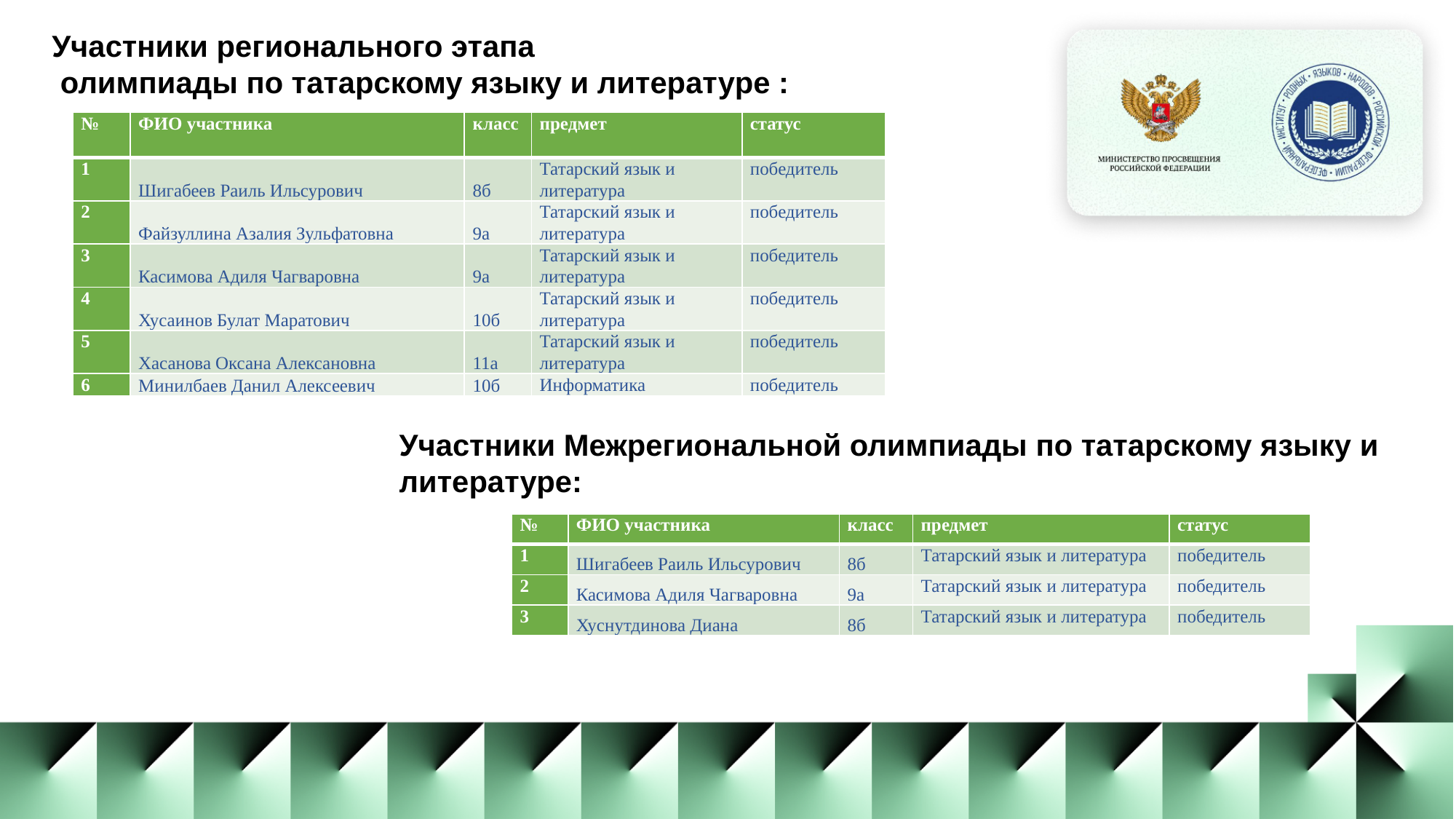

Участники регионального этапа
 олимпиады по татарскому языку и литературе :
| № | ФИО участника | класс | предмет | статус |
| --- | --- | --- | --- | --- |
| 1 | Шигабеев Раиль Ильсурович | 8б | Татарский язык и литература | победитель |
| 2 | Файзуллина Азалия Зульфатовна | 9а | Татарский язык и литература | победитель |
| 3 | Касимова Адиля Чагваровна | 9а | Татарский язык и литература | победитель |
| 4 | Хусаинов Булат Маратович | 10б | Татарский язык и литература | победитель |
| 5 | Хасанова Оксана Алексановна | 11а | Татарский язык и литература | победитель |
| 6 | Минилбаев Данил Алексеевич | 10б | Информатика | победитель |

Участники Межрегиональной олимпиады по татарскому языку и литературе:
| № | ФИО участника | класс | предмет | статус |
| --- | --- | --- | --- | --- |
| 1 | Шигабеев Раиль Ильсурович | 8б | Татарский язык и литература | победитель |
| 2 | Касимова Адиля Чагваровна | 9а | Татарский язык и литература | победитель |
| 3 | Хуснутдинова Диана | 8б | Татарский язык и литература | победитель |